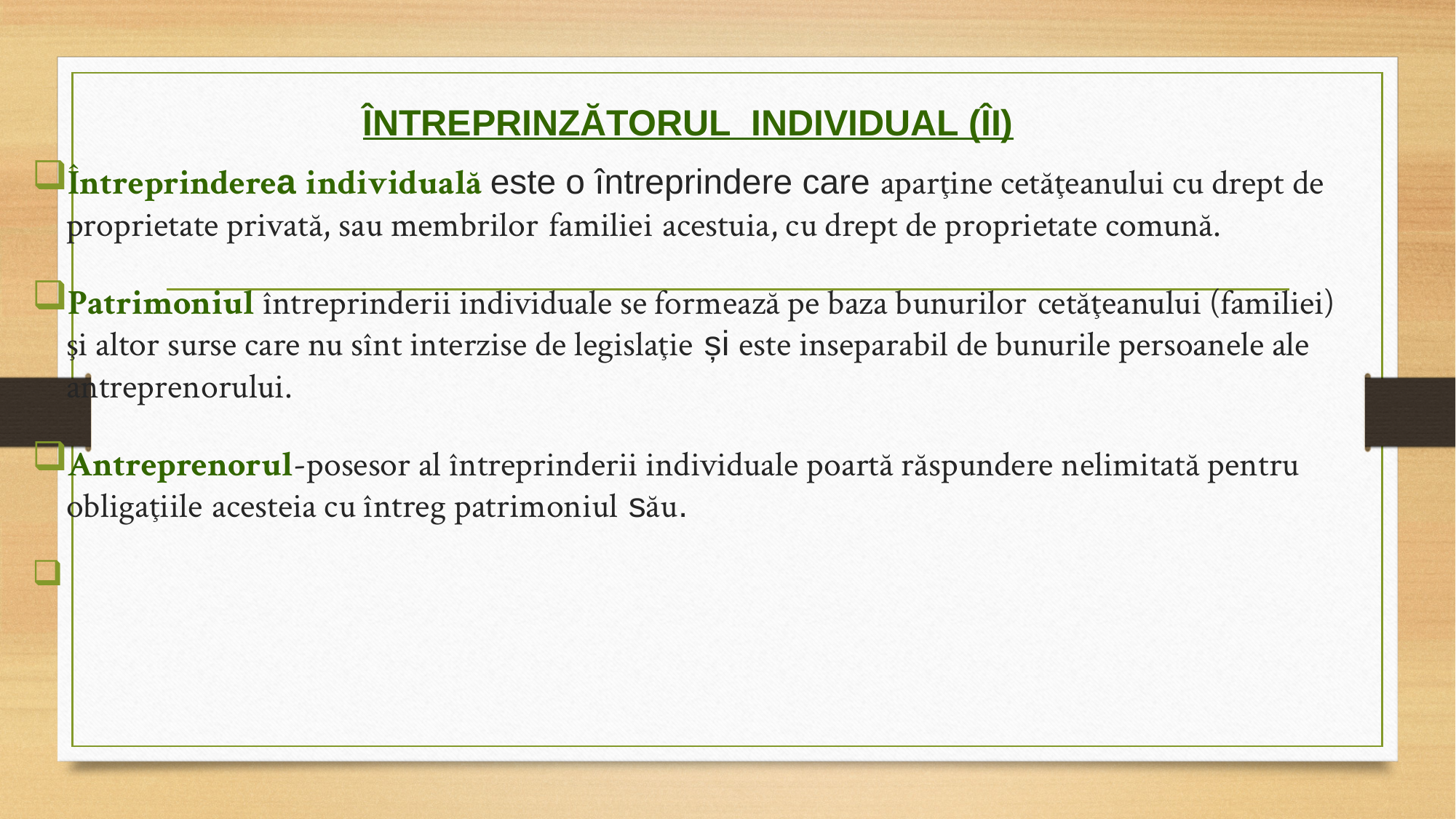

ÎNTREPRINZĂTORUL  INDIVIDUAL (ÎI)
Întreprinderea individuală este o întreprindere care aparţine cetăţeanului cu drept de proprietate privată, sau membrilor familiei acestuia, cu drept de proprietate comună.

Patrimoniul întreprinderii individuale se formează pe baza bunurilor cetăţeanului (familiei) şi altor surse care nu sînt interzise de legislaţie și este inseparabil de bunurile persoanele ale antreprenorului.

Antreprenorul-posesor al întreprinderii individuale poartă răspundere nelimitată pentru obligaţiile acesteia cu întreg patrimoniul său.